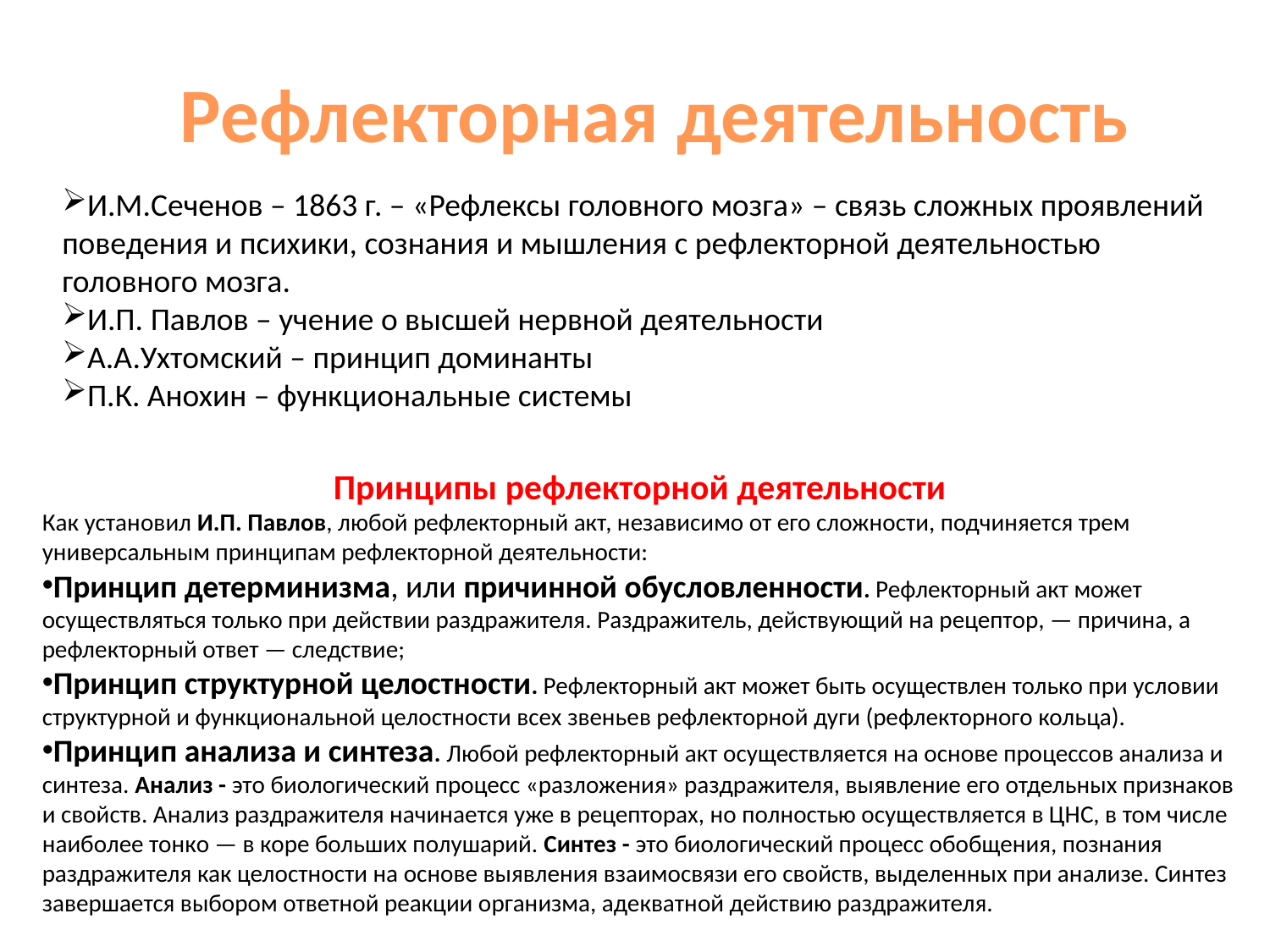

Рефлекторная деятельность
И.М.Сеченов – 1863 г. – «Рефлексы головного мозга» – связь сложных проявлений поведения и психики, сознания и мышления с рефлекторной деятельностью головного мозга.
И.П. Павлов – учение о высшей нервной деятельности
А.А.Ухтомский – принцип доминанты
П.К. Анохин – функциональные системы
Принципы рефлекторной деятельности
Как установил И.П. Павлов, любой рефлекторный акт, независимо от его сложности, подчиняется трем универсальным принципам рефлекторной деятельности:
Принцип детерминизма, или причинной обусловленности. Рефлекторный акт может осуществляться только при действии раздражителя. Раздражитель, действующий на рецептор, — причина, а рефлекторный ответ — следствие;
Принцип структурной целостности. Рефлекторный акт может быть осуществлен только при условии структурной и функциональной целостности всех звеньев рефлекторной дуги (рефлекторного кольца).
Принцип анализа и синтеза. Любой рефлекторный акт осуществляется на основе процессов анализа и синтеза. Анализ - это биологический процесс «разложения» раздражителя, выявление его отдельных признаков и свойств. Анализ раздражителя начинается уже в рецепторах, но полностью осуществляется в ЦНС, в том числе наиболее тонко — в коре больших полушарий. Синтез - это биологический процесс обобщения, познания раздражителя как целостности на основе выявления взаимосвязи его свойств, выделенных при анализе. Синтез завершается выбором ответной реакции организма, адекватной действию раздражителя.